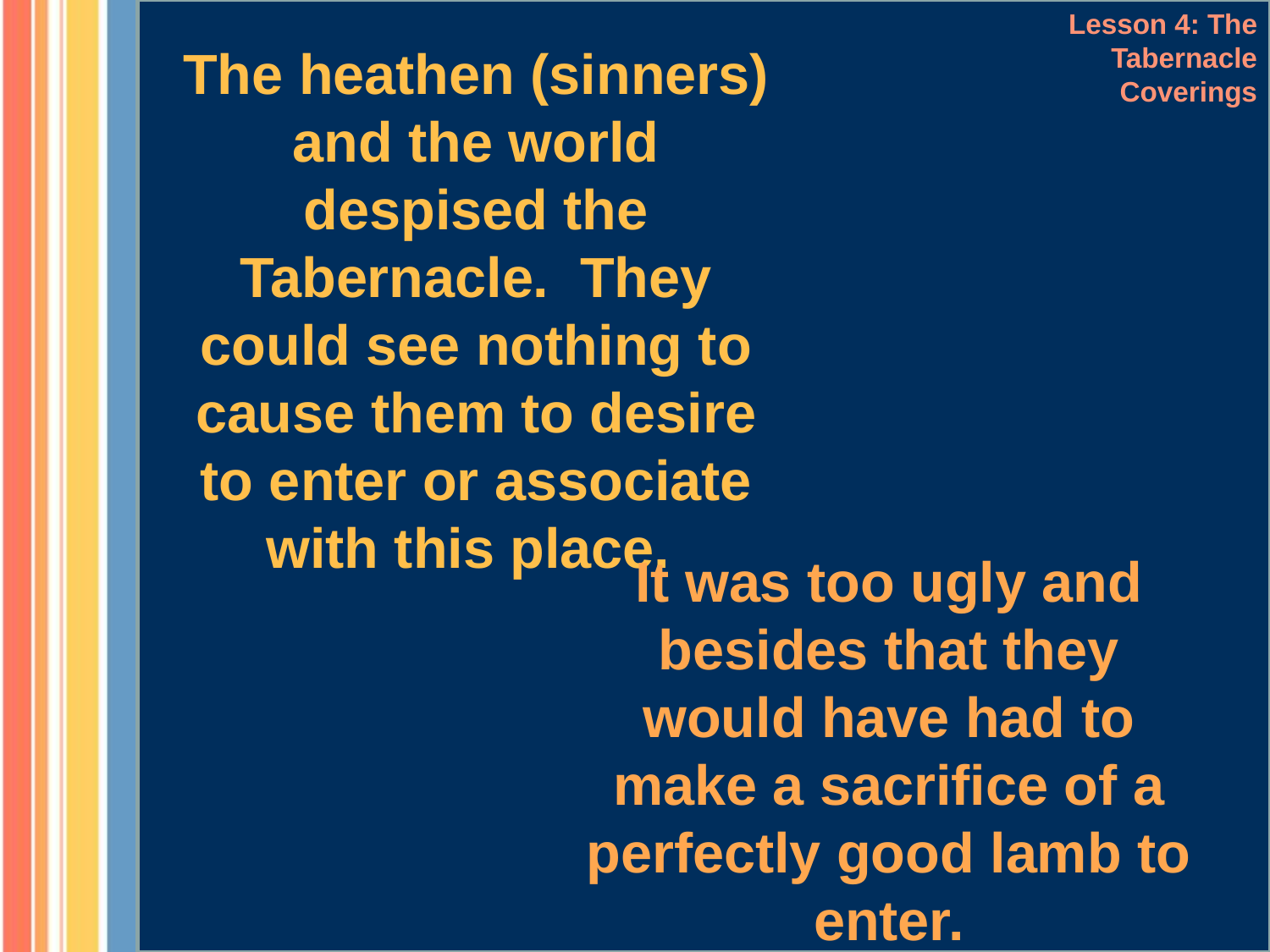

Lesson 4: The Tabernacle Coverings
The heathen (sinners) and the world despised the Tabernacle.  They could see nothing to cause them to desire to enter or associate with this place.
It was too ugly and besides that they would have had to make a sacrifice of a perfectly good lamb to enter.